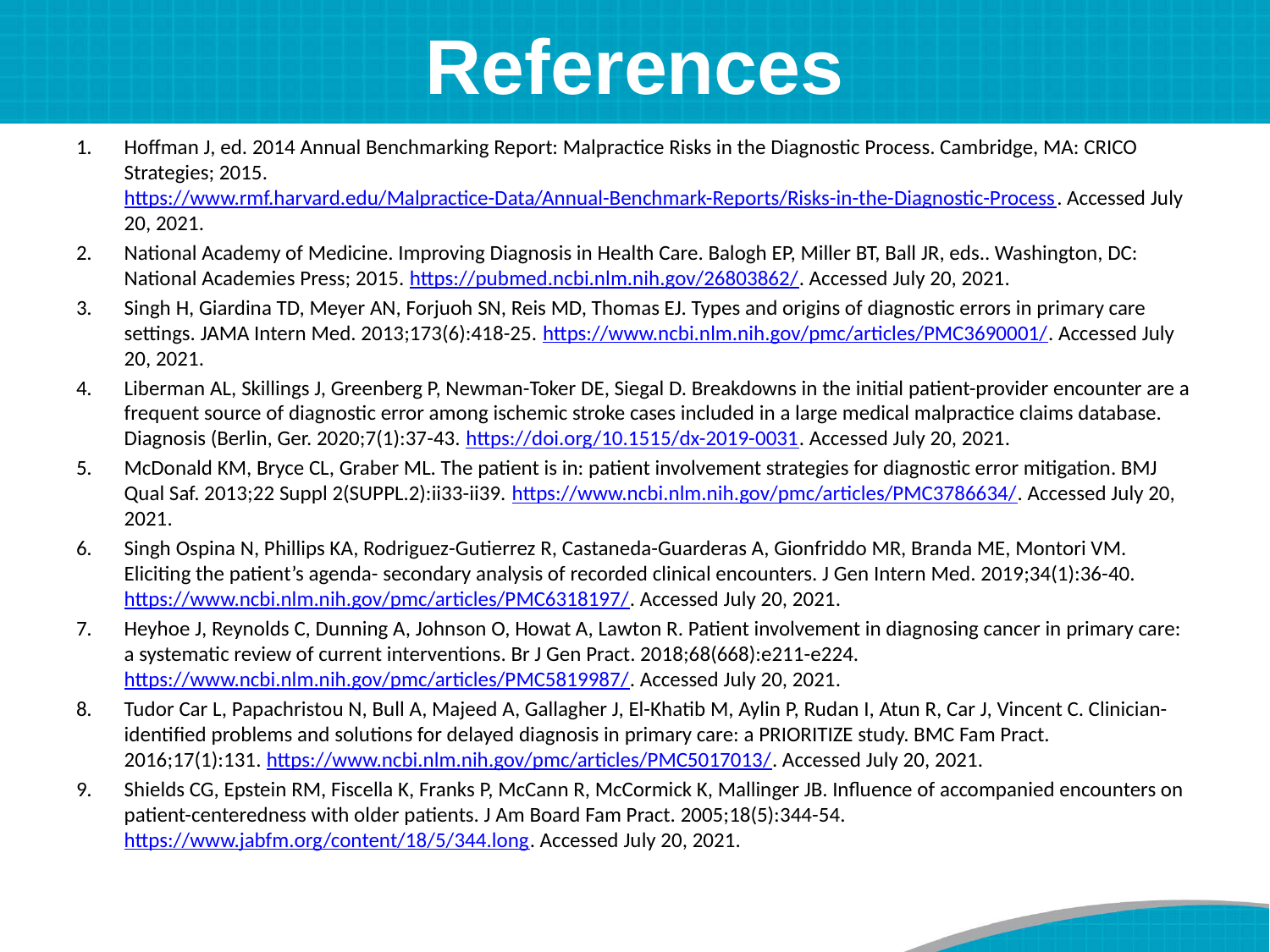

# References
Hoffman J, ed. 2014 Annual Benchmarking Report: Malpractice Risks in the Diagnostic Process. Cambridge, MA: CRICO Strategies; 2015. https://www.rmf.harvard.edu/Malpractice-Data/Annual-Benchmark-Reports/Risks-in-the-Diagnostic-Process. Accessed July 20, 2021.
National Academy of Medicine. Improving Diagnosis in Health Care. Balogh EP, Miller BT, Ball JR, eds.. Washington, DC: National Academies Press; 2015. https://pubmed.ncbi.nlm.nih.gov/26803862/. Accessed July 20, 2021.
Singh H, Giardina TD, Meyer AN, Forjuoh SN, Reis MD, Thomas EJ. Types and origins of diagnostic errors in primary care settings. JAMA Intern Med. 2013;173(6):418-25. https://www.ncbi.nlm.nih.gov/pmc/articles/PMC3690001/. Accessed July 20, 2021.
Liberman AL, Skillings J, Greenberg P, Newman-Toker DE, Siegal D. Breakdowns in the initial patient-provider encounter are a frequent source of diagnostic error among ischemic stroke cases included in a large medical malpractice claims database. Diagnosis (Berlin, Ger. 2020;7(1):37-43. https://doi.org/10.1515/dx-2019-0031. Accessed July 20, 2021.
McDonald KM, Bryce CL, Graber ML. The patient is in: patient involvement strategies for diagnostic error mitigation. BMJ Qual Saf. 2013;22 Suppl 2(SUPPL.2):ii33-ii39. https://www.ncbi.nlm.nih.gov/pmc/articles/PMC3786634/. Accessed July 20, 2021.
Singh Ospina N, Phillips KA, Rodriguez-Gutierrez R, Castaneda-Guarderas A, Gionfriddo MR, Branda ME, Montori VM. Eliciting the patient’s agenda- secondary analysis of recorded clinical encounters. J Gen Intern Med. 2019;34(1):36-40. https://www.ncbi.nlm.nih.gov/pmc/articles/PMC6318197/. Accessed July 20, 2021.
Heyhoe J, Reynolds C, Dunning A, Johnson O, Howat A, Lawton R. Patient involvement in diagnosing cancer in primary care: a systematic review of current interventions. Br J Gen Pract. 2018;68(668):e211-e224. https://www.ncbi.nlm.nih.gov/pmc/articles/PMC5819987/. Accessed July 20, 2021.
Tudor Car L, Papachristou N, Bull A, Majeed A, Gallagher J, El-Khatib M, Aylin P, Rudan I, Atun R, Car J, Vincent C. Clinician-identified problems and solutions for delayed diagnosis in primary care: a PRIORITIZE study. BMC Fam Pract. 2016;17(1):131. https://www.ncbi.nlm.nih.gov/pmc/articles/PMC5017013/. Accessed July 20, 2021.
Shields CG, Epstein RM, Fiscella K, Franks P, McCann R, McCormick K, Mallinger JB. Influence of accompanied encounters on patient-centeredness with older patients. J Am Board Fam Pract. 2005;18(5):344-54. https://www.jabfm.org/content/18/5/344.long. Accessed July 20, 2021.